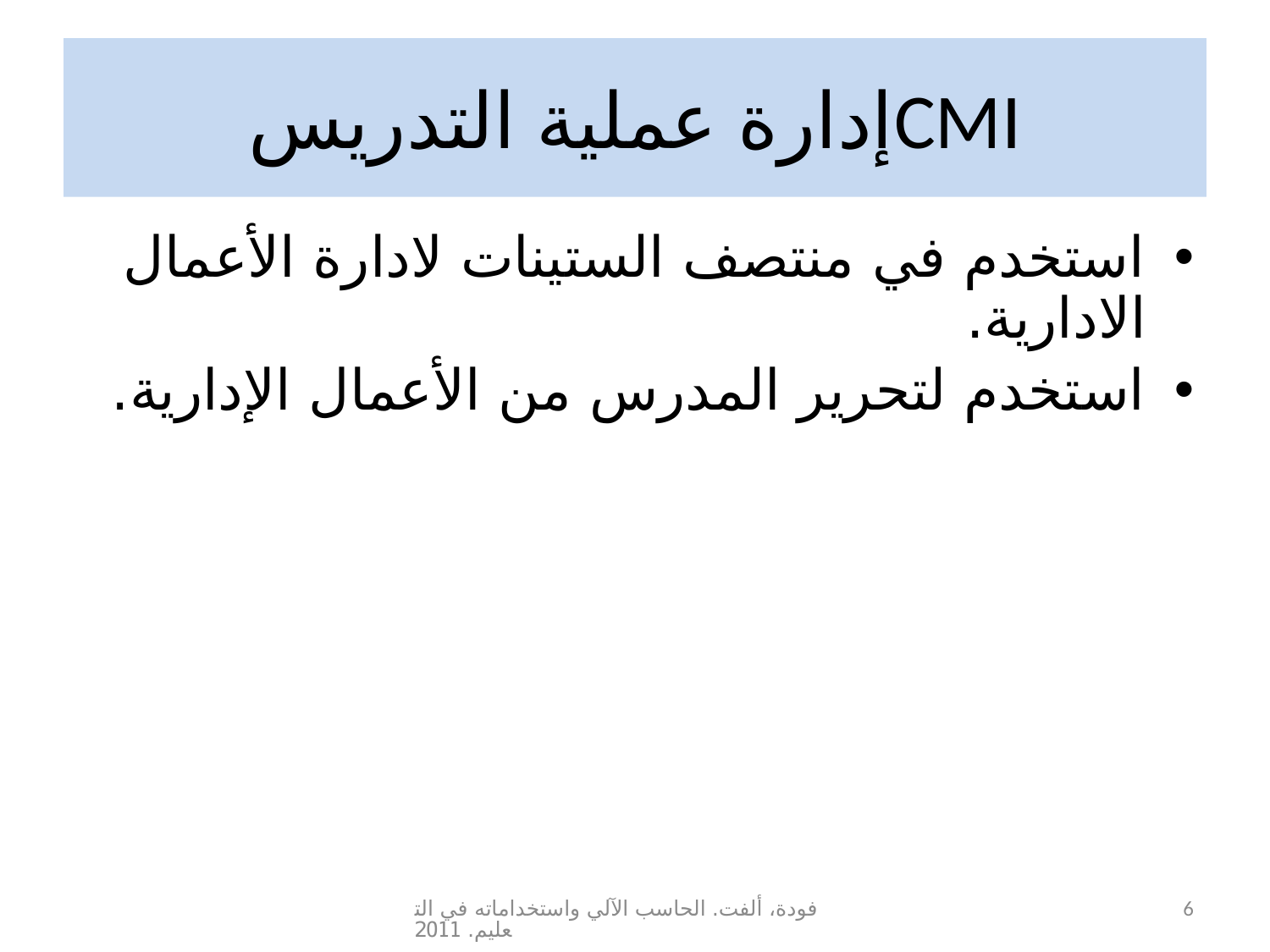

# إدارة عملية التدريسCMI
استخدم في منتصف الستينات لادارة الأعمال الادارية.
استخدم لتحرير المدرس من الأعمال الإدارية.
فودة، ألفت. الحاسب الآلي واستخداماته في التعليم. 2011
6